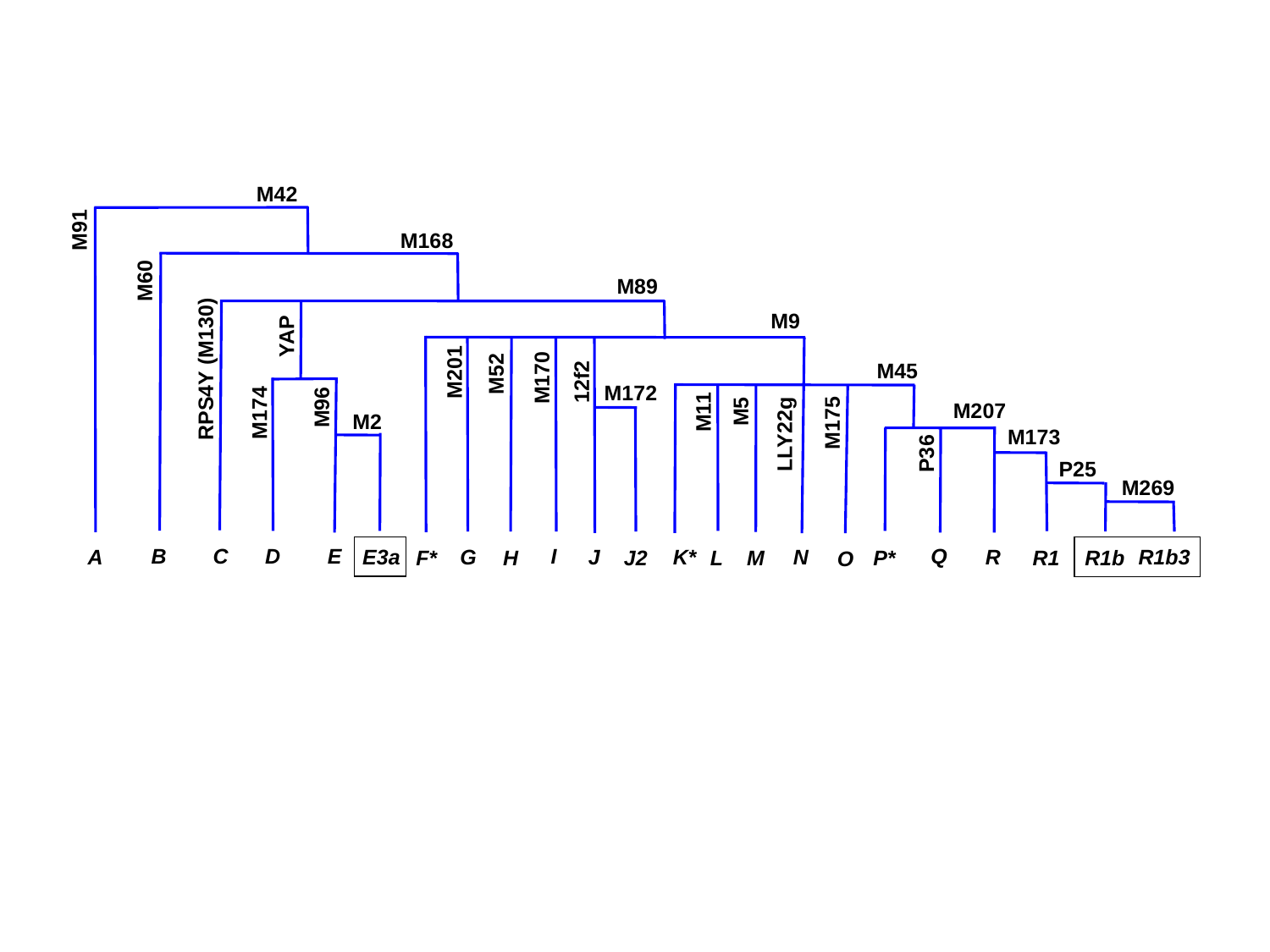

M42
M91
M168

M60

M89

M9
YAP

RPS4Y (M130)

12f2
M170
M45
M201
M52

M172

M174
M96
M5
M207
M11

M175
M2

LLY22g

M173

P36

P25

M269

I
B
E
Q
D
C

A
J
N
R

R1b3
E3a
G
K*
H
P*
F*
J2
R1b
L
M
R1
O